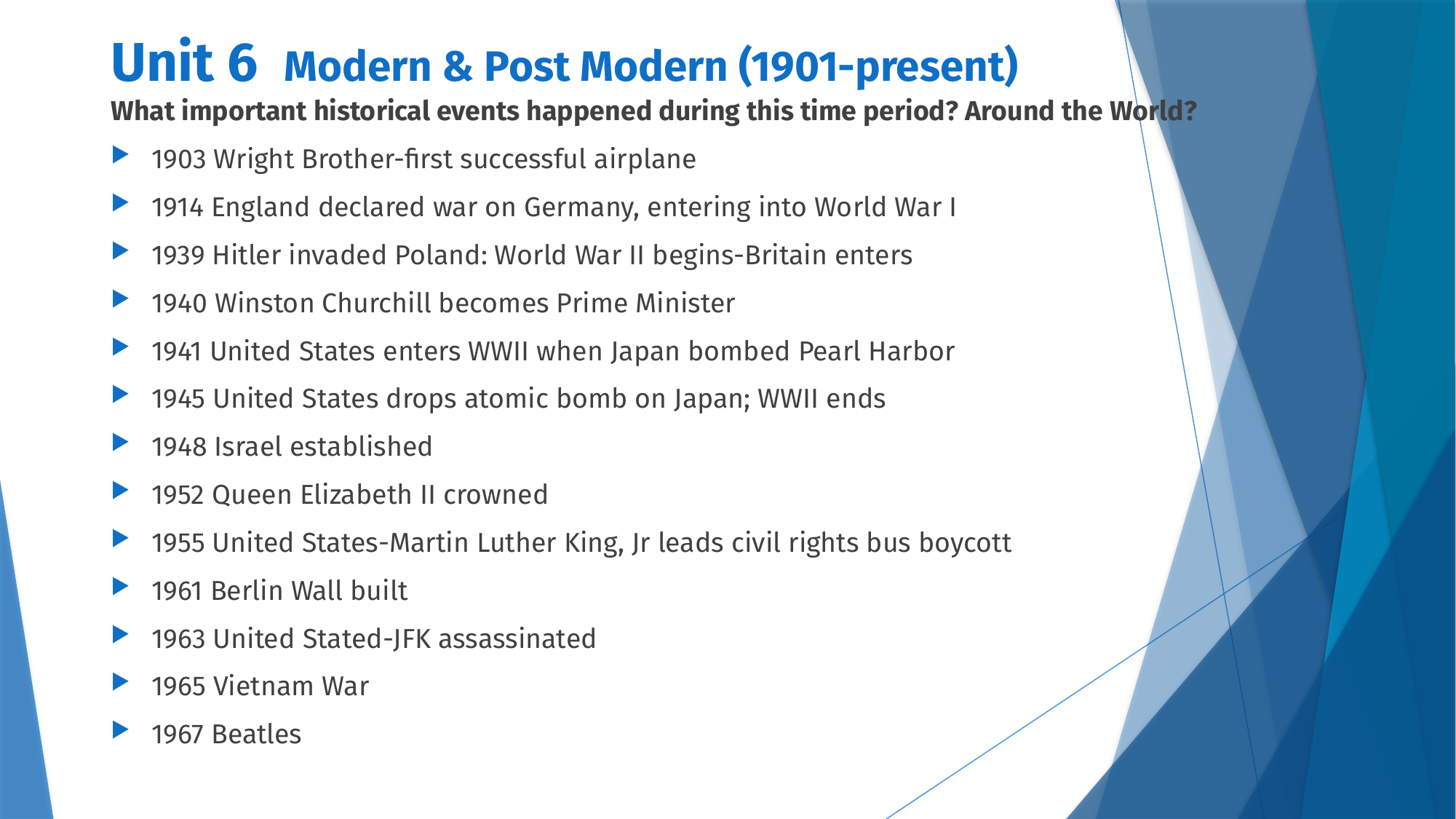

# Unit 6  Modern & Post Modern (1901-present)
What important historical events happened during this time period? Around the World?
1903 Wright Brother-first successful airplane
1914 England declared war on Germany, entering into World War I
1939 Hitler invaded Poland: World War II begins-Britain enters
1940 Winston Churchill becomes Prime Minister
1941 United States enters WWII when Japan bombed Pearl Harbor
1945 United States drops atomic bomb on Japan; WWII ends
1948 Israel established
1952 Queen Elizabeth II crowned
1955 United States-Martin Luther King, Jr leads civil rights bus boycott
1961 Berlin Wall built
1963 United Stated-JFK assassinated
1965 Vietnam War
1967 Beatles